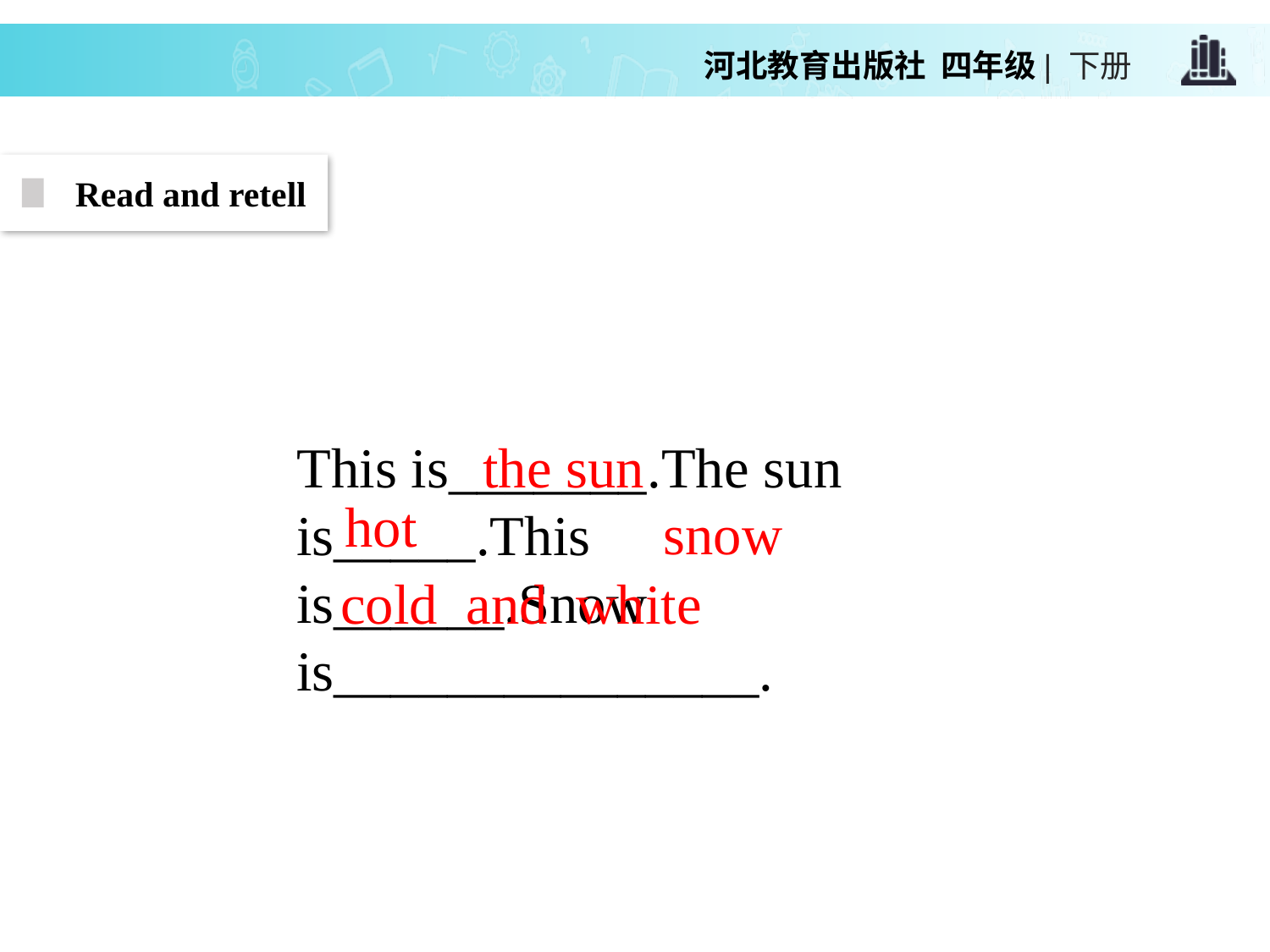

Read and retell

This is_______.The sun is_____.This is______.Snow is_______________.
the sun
hot
snow
cold  and  white